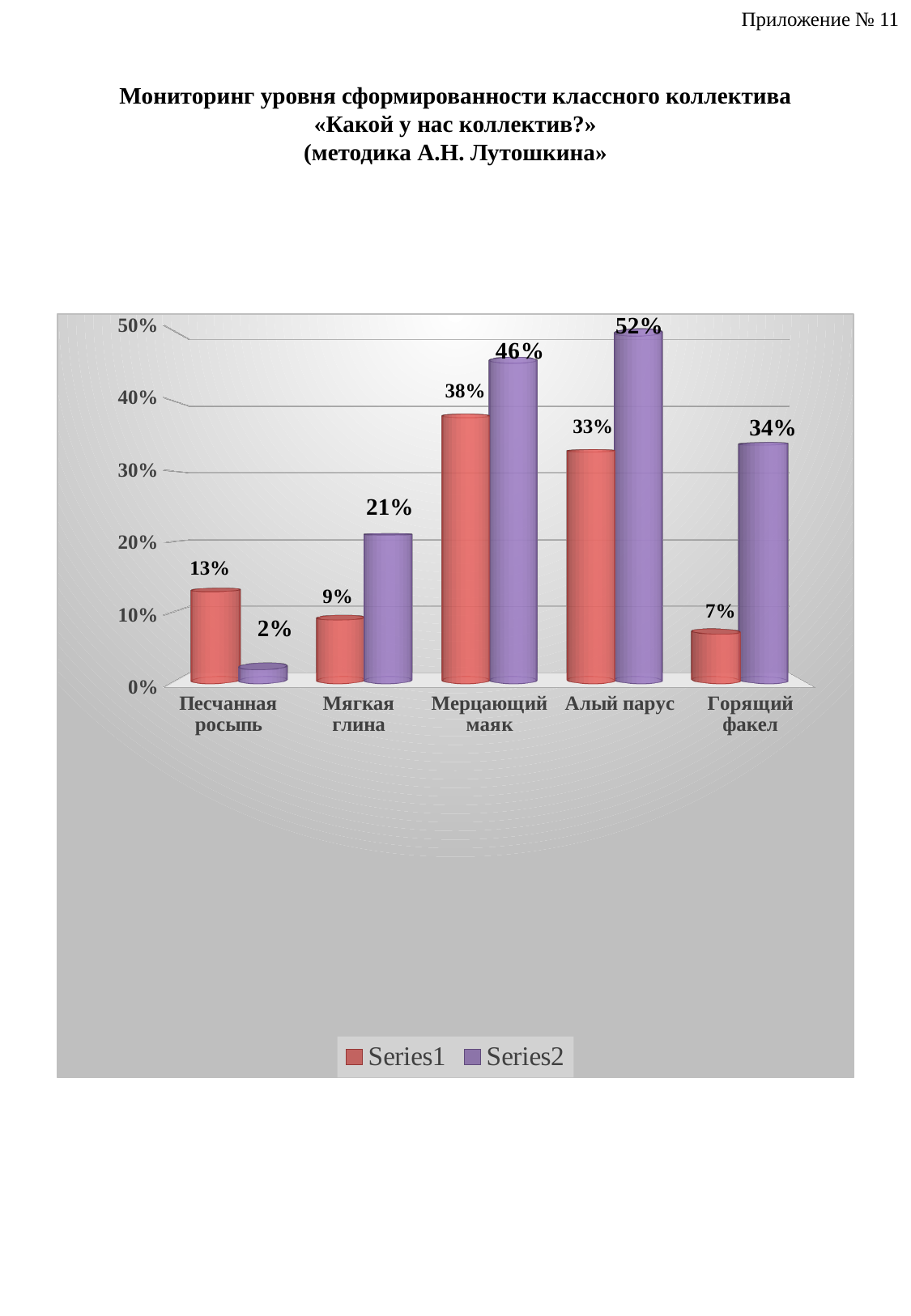

Приложение № 11
Мониторинг уровня сформированности классного коллектива
«Какой у нас коллектив?»
(методика А.Н. Лутошкина»
52%

[unsupported chart]

34%
21%
2%